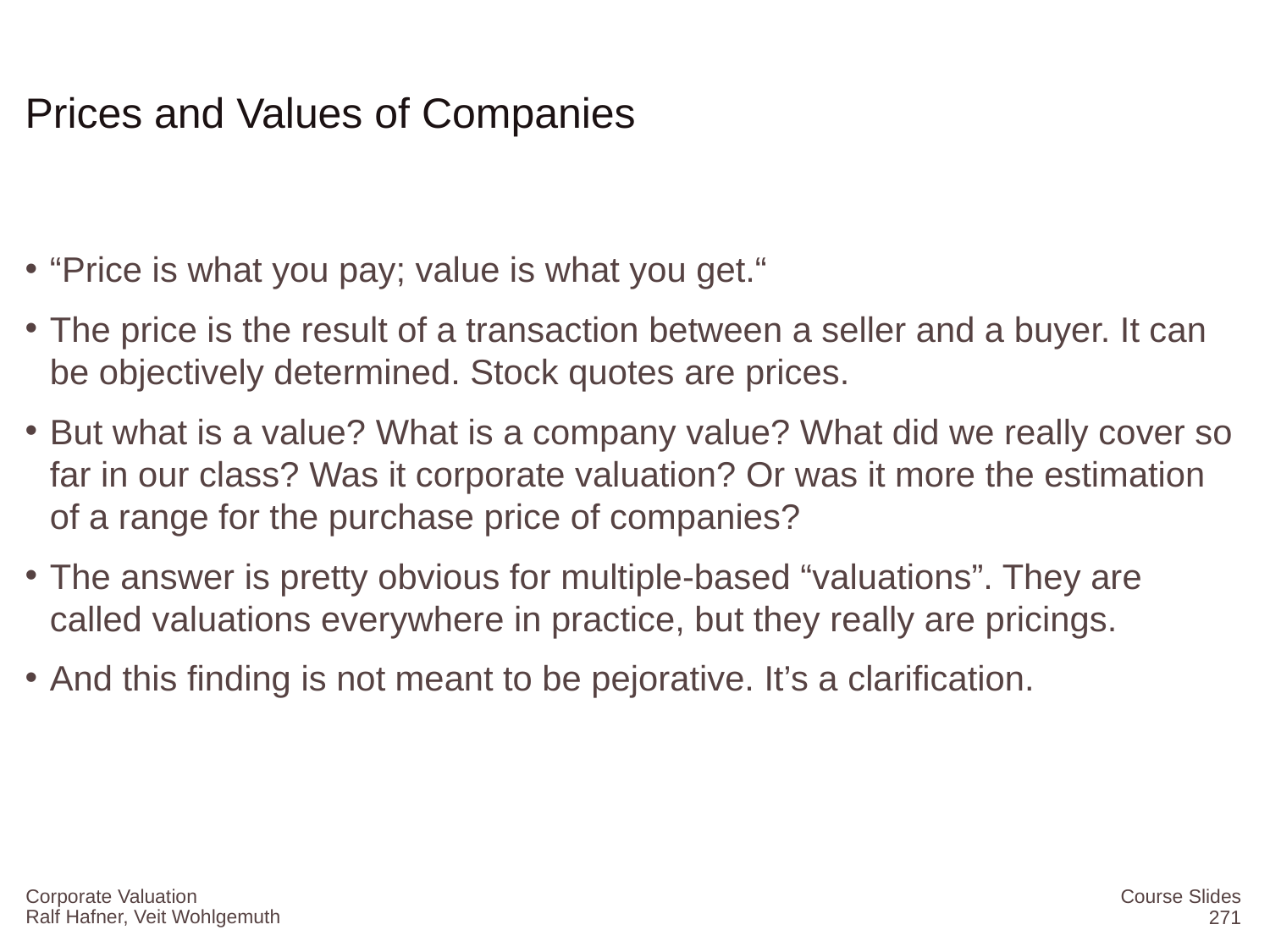

# Prices and Values of Companies
“Price is what you pay; value is what you get.“
The price is the result of a transaction between a seller and a buyer. It can be objectively determined. Stock quotes are prices.
But what is a value? What is a company value? What did we really cover so far in our class? Was it corporate valuation? Or was it more the estimation of a range for the purchase price of companies?
The answer is pretty obvious for multiple-based “valuations”. They are called valuations everywhere in practice, but they really are pricings.
And this finding is not meant to be pejorative. It’s a clarification.
Corporate Valuation
Course Slides
271